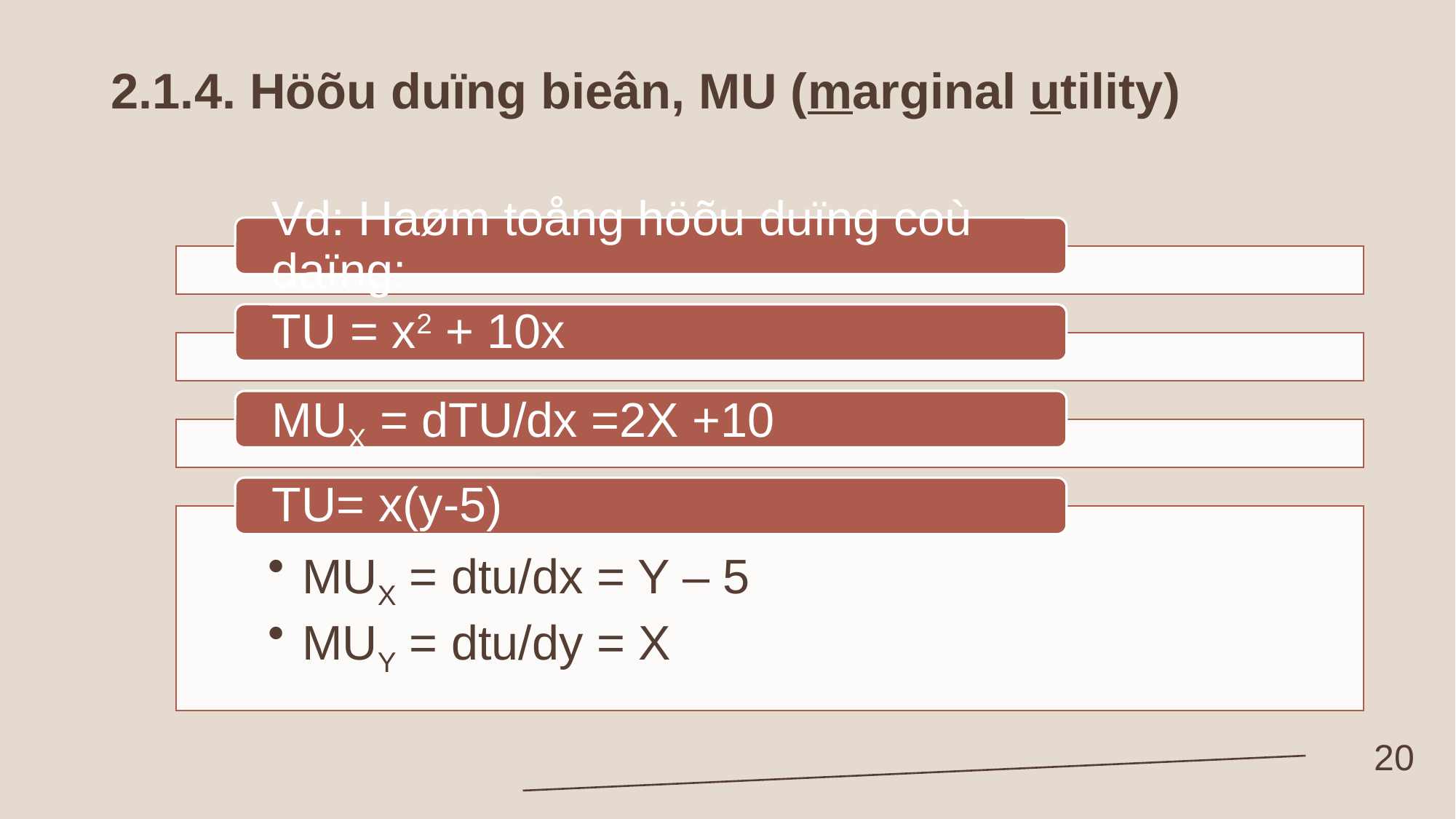

2.1.4. Höõu duïng bieân, MU (marginal utility)
Vd: Haøm toång höõu duïng coù daïng:
TU = x2 + 10x
MUX = dTU/dx =2X +10
MUX = dtu/dx = Y – 5
MUY = dtu/dy = X
TU= x(y-5)
20